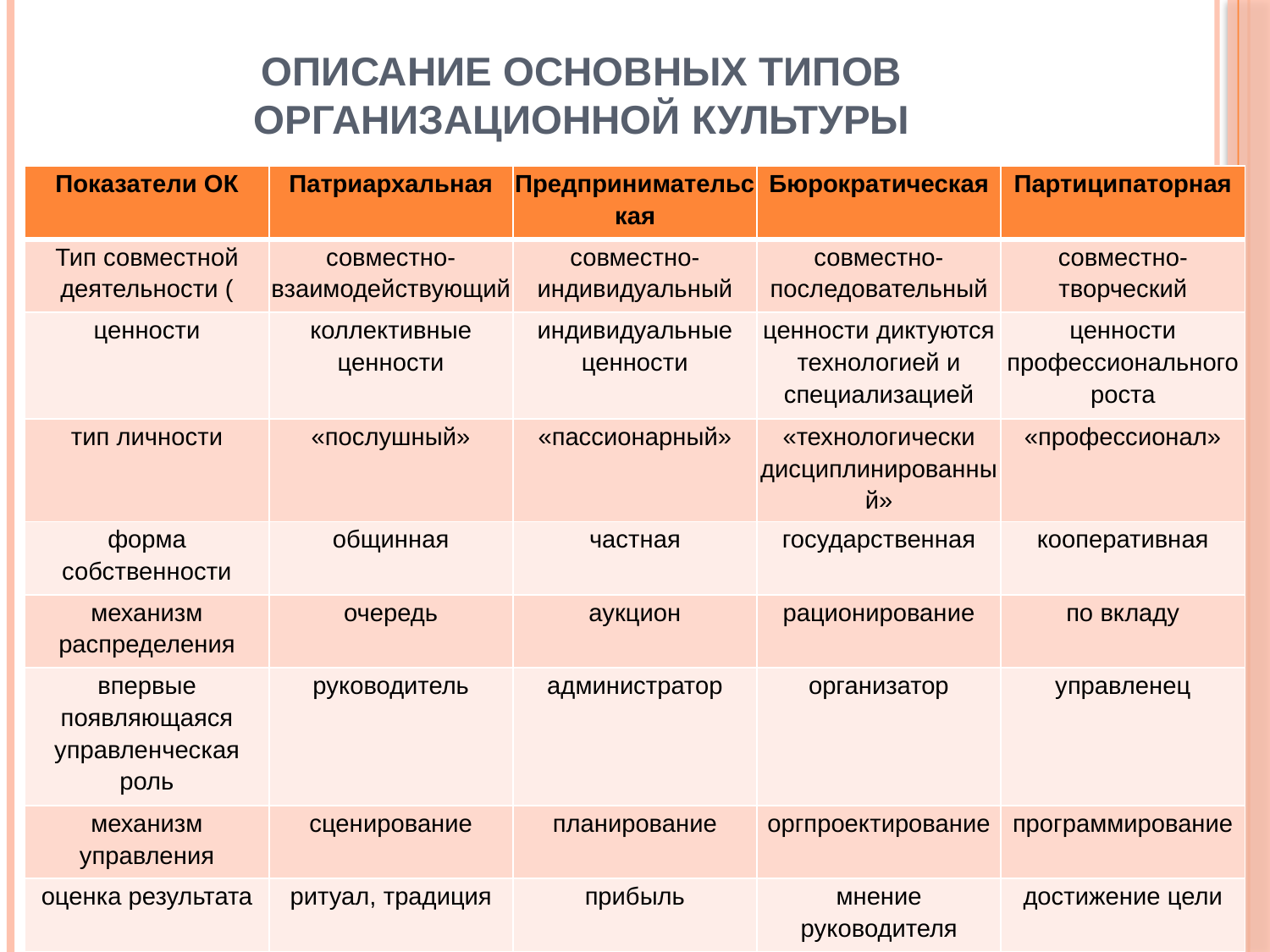

# Описание основных типов организационной культуры
| Показатели ОК | Патриархальная | Предпринимательская | Бюрократическая | Партиципаторная |
| --- | --- | --- | --- | --- |
| Тип совместной деятельности ( | совместно-взаимодействующий | совместно-индивидуальный | совместно-последовательный | совместно-творческий |
| ценности | коллективные ценности | индивидуальные ценности | ценности диктуются технологией и специализацией | ценности профессионального роста |
| тип личности | «послушный» | «пассионарный» | «технологически дисциплинированный» | «профессионал» |
| форма собственности | общинная | частная | государственная | кооперативная |
| механизм распределения | очередь | аукцион | рационирование | по вкладу |
| впервые появляющаяся управленческая роль | руководитель | администратор | организатор | управленец |
| механизм управления | сценирование | планирование | оргпроектирование | программирование |
| оценка результата | ритуал, традиция | прибыль | мнение руководителя | достижение цели |